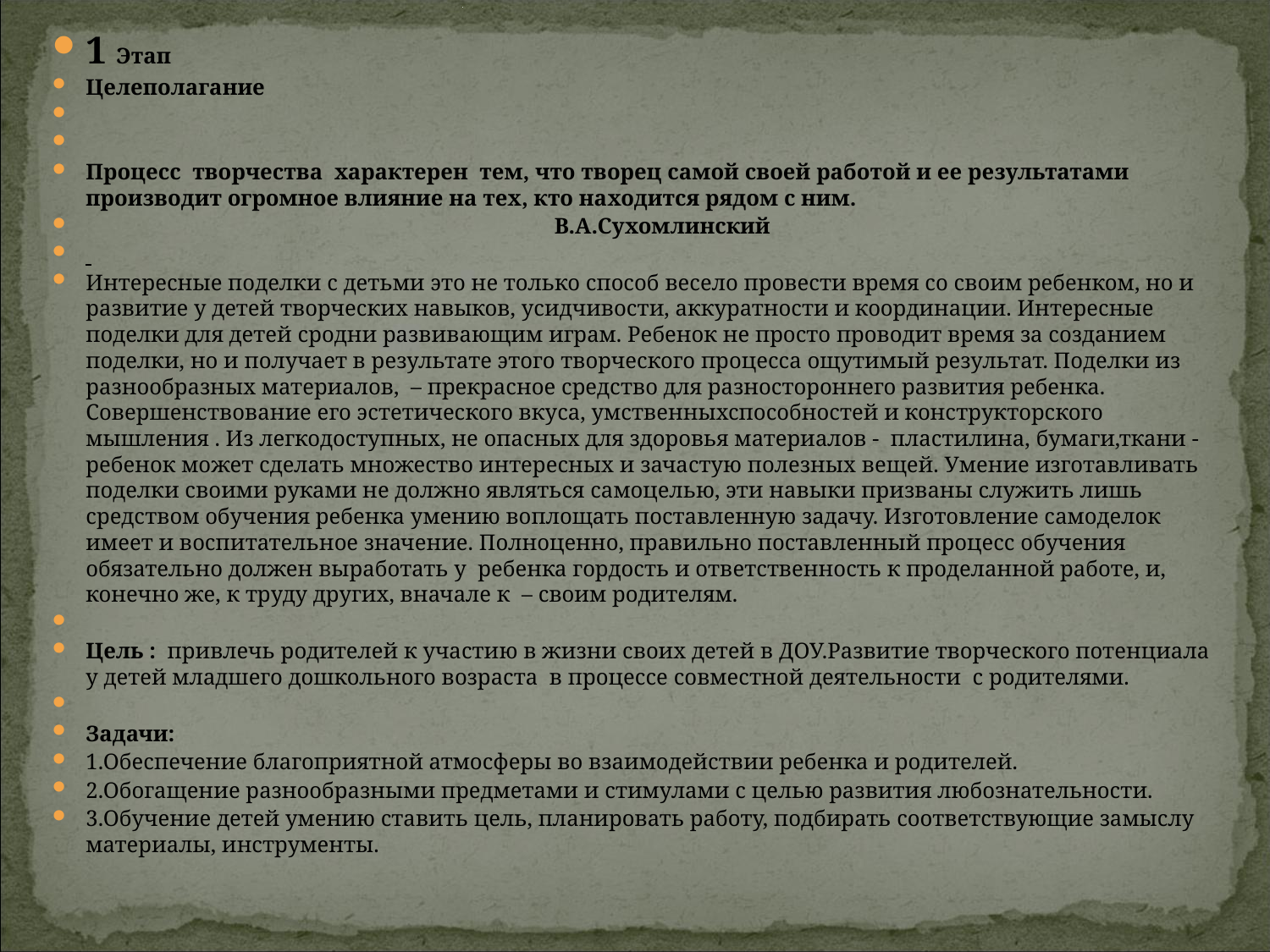

# .
1 Этап
Целеполагание

Процесс  творчества  характерен  тем, что творец самой своей работой и ее результатами производит огромное влияние на тех, кто находится рядом с ним.
                                                                                  В.А.Сухомлинский

Интересные поделки с детьми это не только способ весело провести время со своим ребенком, но и развитие у детей творческих навыков, усидчивости, аккуратности и координации. Интересные поделки для детей сродни развивающим играм. Ребенок не просто проводит время за созданием поделки, но и получает в результате этого творческого процесса ощутимый результат. Поделки из разнообразных материалов,  – прекрасное средство для разностороннего развития ребенка. Совершенствование его эстетического вкуса, умственныхспособностей и конструкторского мышления . Из легкодоступных, не опасных для здоровья материалов -  пластилина, бумаги,ткани - ребенок может сделать множество интересных и зачастую полезных вещей. Умение изготавливать поделки своими руками не должно являться самоцелью, эти навыки призваны служить лишь средством обучения ребенка умению воплощать поставленную задачу. Изготовление самоделок имеет и воспитательное значение. Полноценно, правильно поставленный процесс обучения обязательно должен выработать у  ребенка гордость и ответственность к проделанной работе, и, конечно же, к труду других, вначале к  – своим родителям.

Цель :  привлечь родителей к участию в жизни своих детей в ДОУ.Развитие творческого потенциала у детей младшего дошкольного возраста  в процессе совместной деятельности  с родителями.

Задачи:
1.Обеспечение благоприятной атмосферы во взаимодействии ребенка и родителей.
2.Обогащение разнообразными предметами и стимулами с целью развития любознательности.
3.Обучение детей умению ставить цель, планировать работу, подбирать соответствующие замыслу материалы, инструменты.